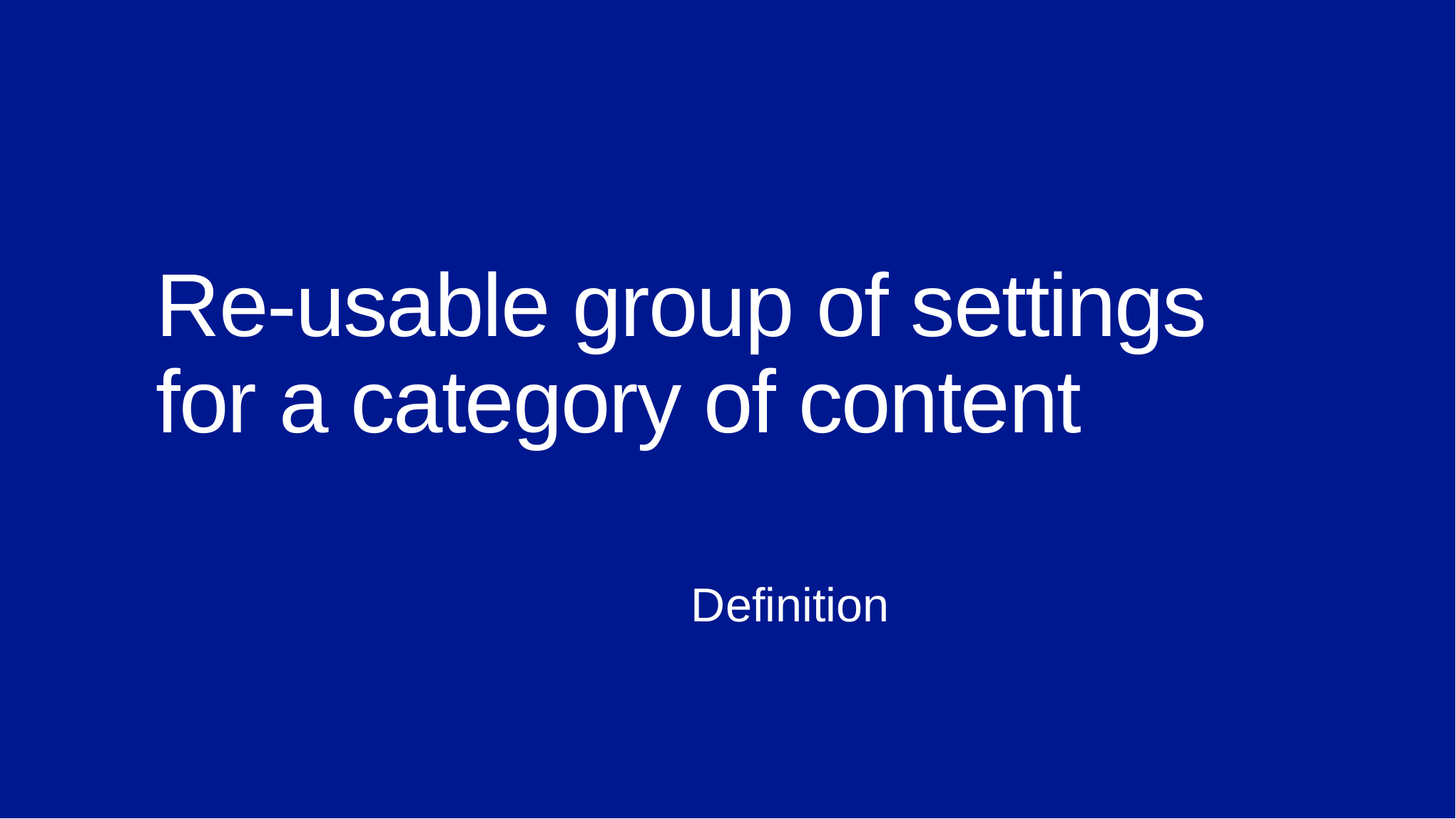

# Re-usable group of settings for a category of content
Definition